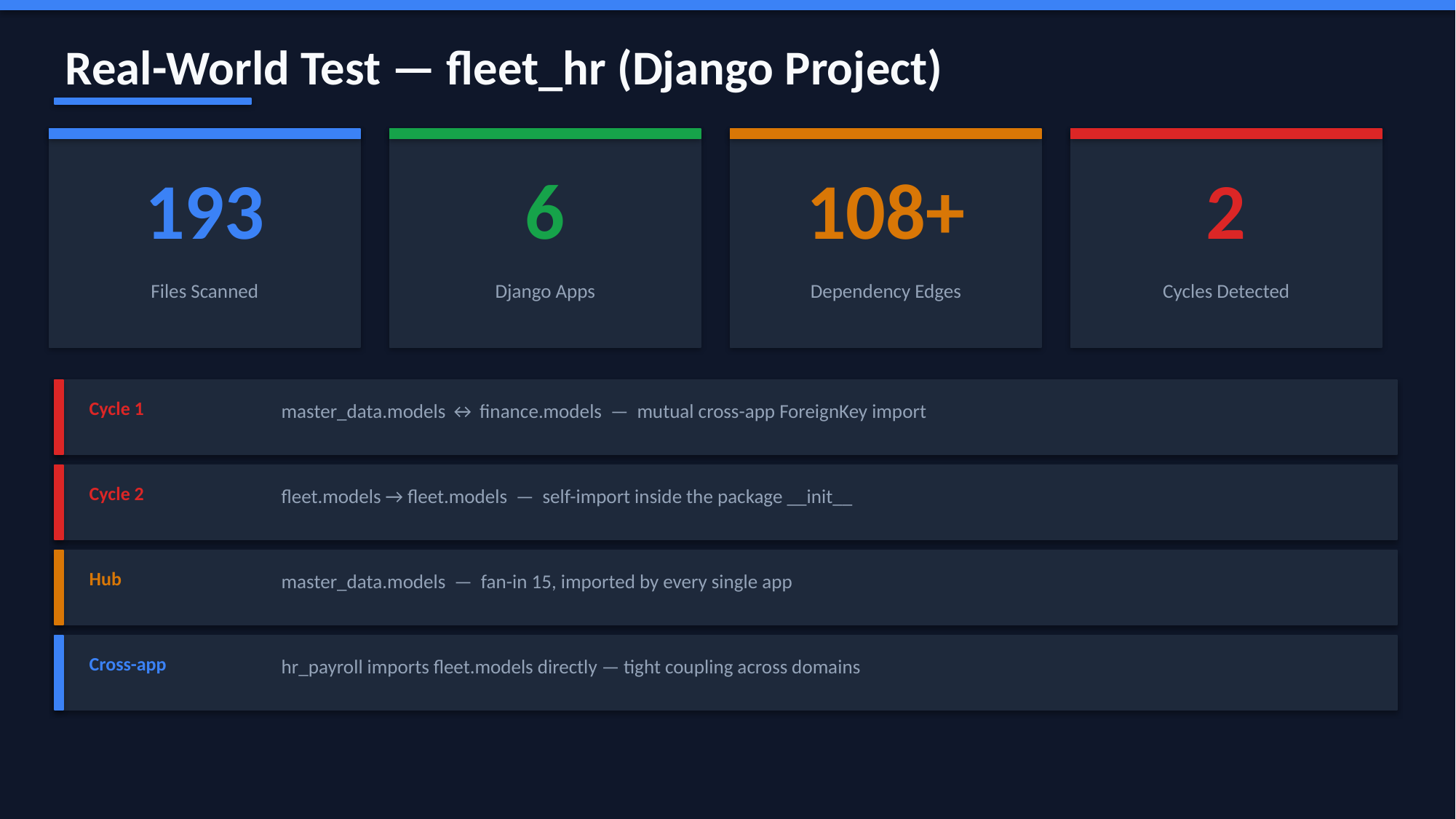

Real-World Test — fleet_hr (Django Project)

193
6
108+
2
Files Scanned
Django Apps
Dependency Edges
Cycles Detected

Cycle 1
master_data.models ↔ finance.models  —  mutual cross-app ForeignKey import

Cycle 2
fleet.models → fleet.models  —  self-import inside the package __init__

Hub
master_data.models  —  fan-in 15, imported by every single app

Cross-app
hr_payroll imports fleet.models directly — tight coupling across domains